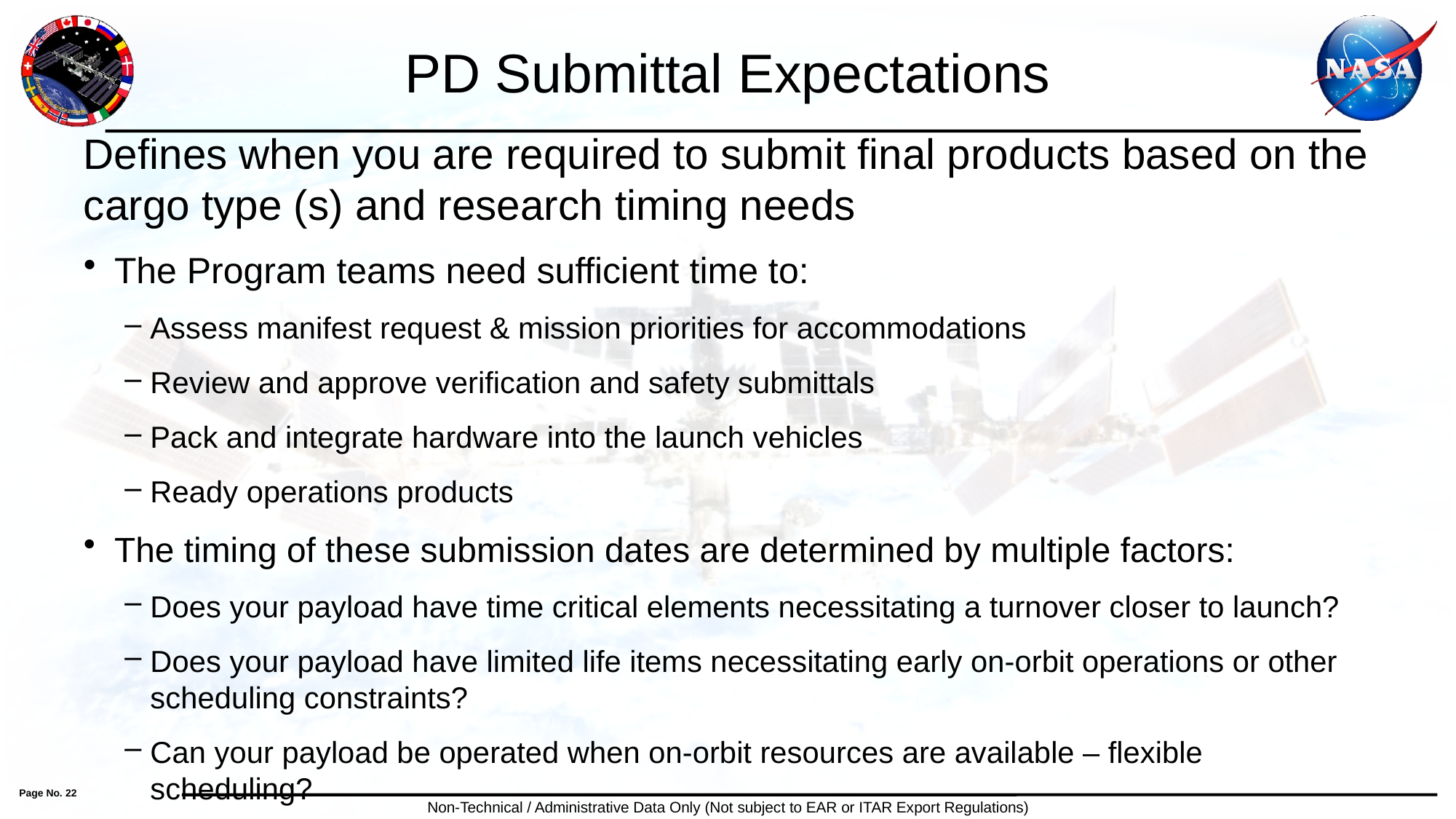

# PD Submittal Expectations
Defines when you are required to submit final products based on the cargo type (s) and research timing needs
The Program teams need sufficient time to:
Assess manifest request & mission priorities for accommodations
Review and approve verification and safety submittals
Pack and integrate hardware into the launch vehicles
Ready operations products
The timing of these submission dates are determined by multiple factors:
Does your payload have time critical elements necessitating a turnover closer to launch?
Does your payload have limited life items necessitating early on-orbit operations or other scheduling constraints?
Can your payload be operated when on-orbit resources are available – flexible scheduling?